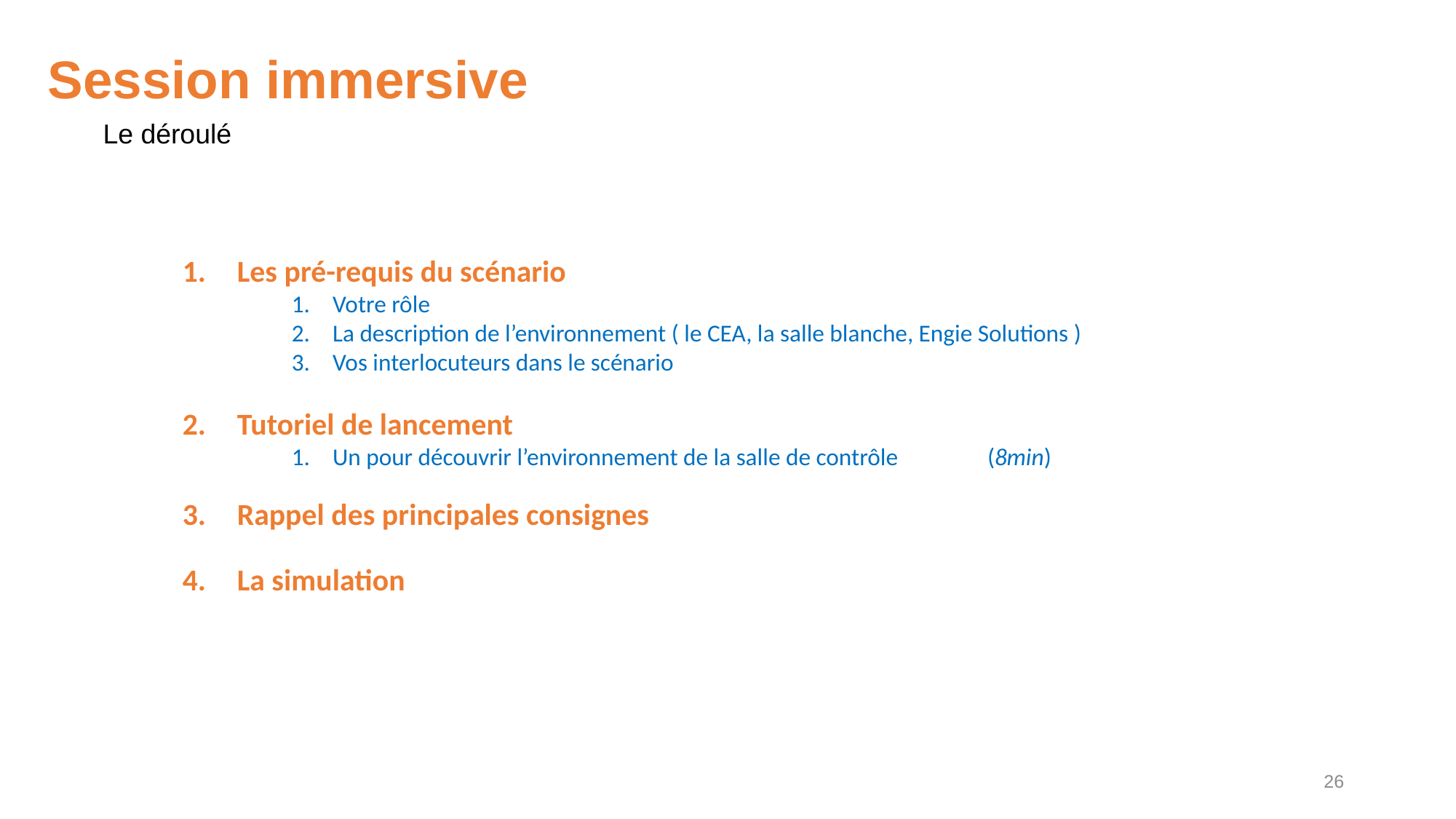

Session immersive
Le déroulé
Les pré-requis du scénario
Votre rôle
La description de l’environnement ( le CEA, la salle blanche, Engie Solutions )
Vos interlocuteurs dans le scénario

Tutoriel de lancement
Un pour découvrir l’environnement de la salle de contrôle 	(8min)

Rappel des principales consignes

La simulation